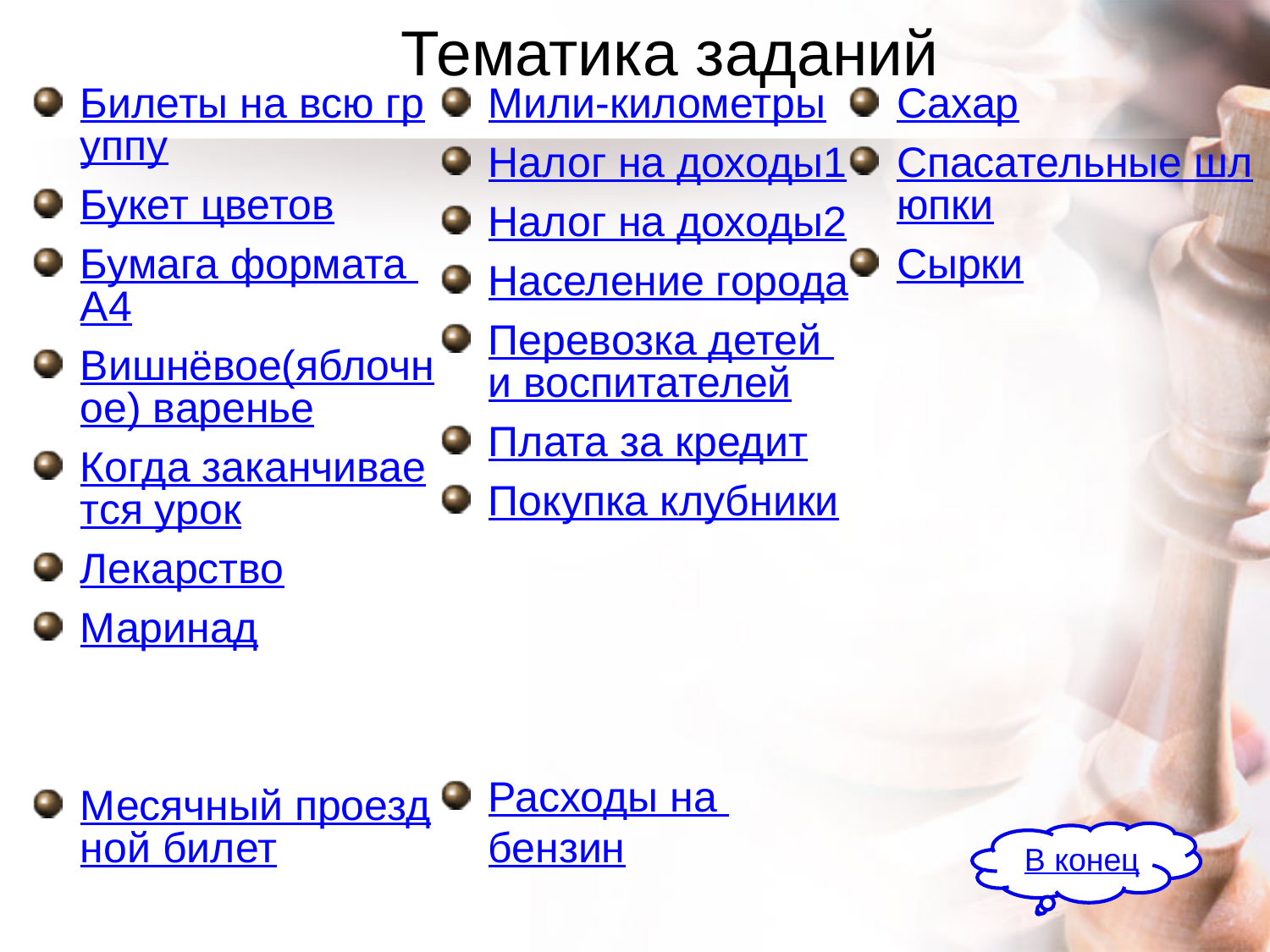

# Тематика заданий
Билеты на всю группу
Букет цветов
Бумага формата А4
Вишнёвое(яблочное) варенье
Когда заканчивается урок
Лекарство
Маринад

Месячный проездной билет
Мили-километры
Налог на доходы1
Налог на доходы2
Население города
Перевозка детей и воспитателей
Плата за кредит
Покупка клубники

Расходы на бензин
Сахар
Спасательные шлюпки
Сырки

В конец